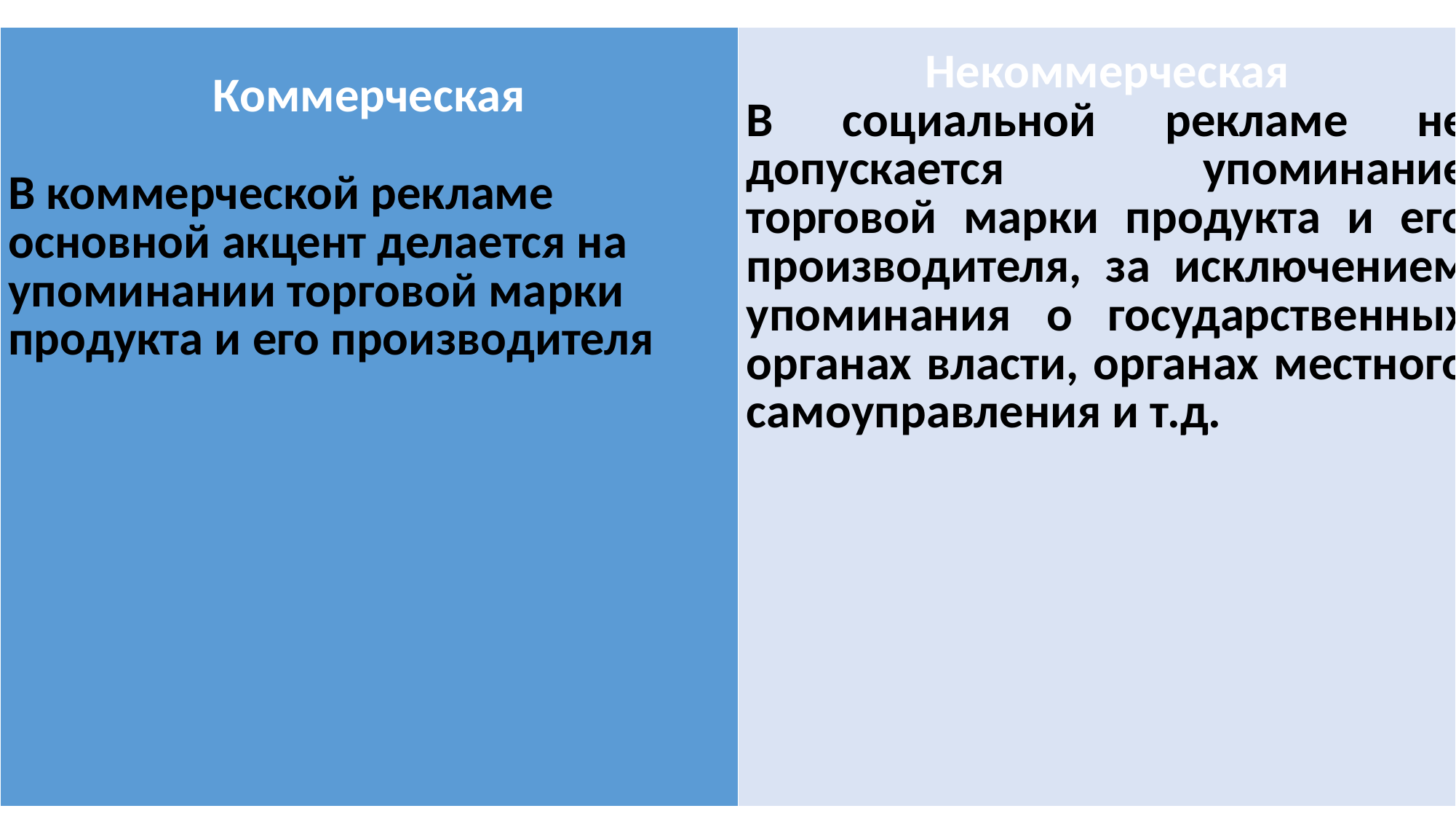

| Коммерческая В коммерческой рекламе основной акцент делается на упоминании торговой марки продукта и его производителя | Некоммерческая В социальной рекламе не допускается упоминание торговой марки продукта и его производителя, за исключением упоминания о государственных органах власти, органах местного самоуправления и т.д. |
| --- | --- |